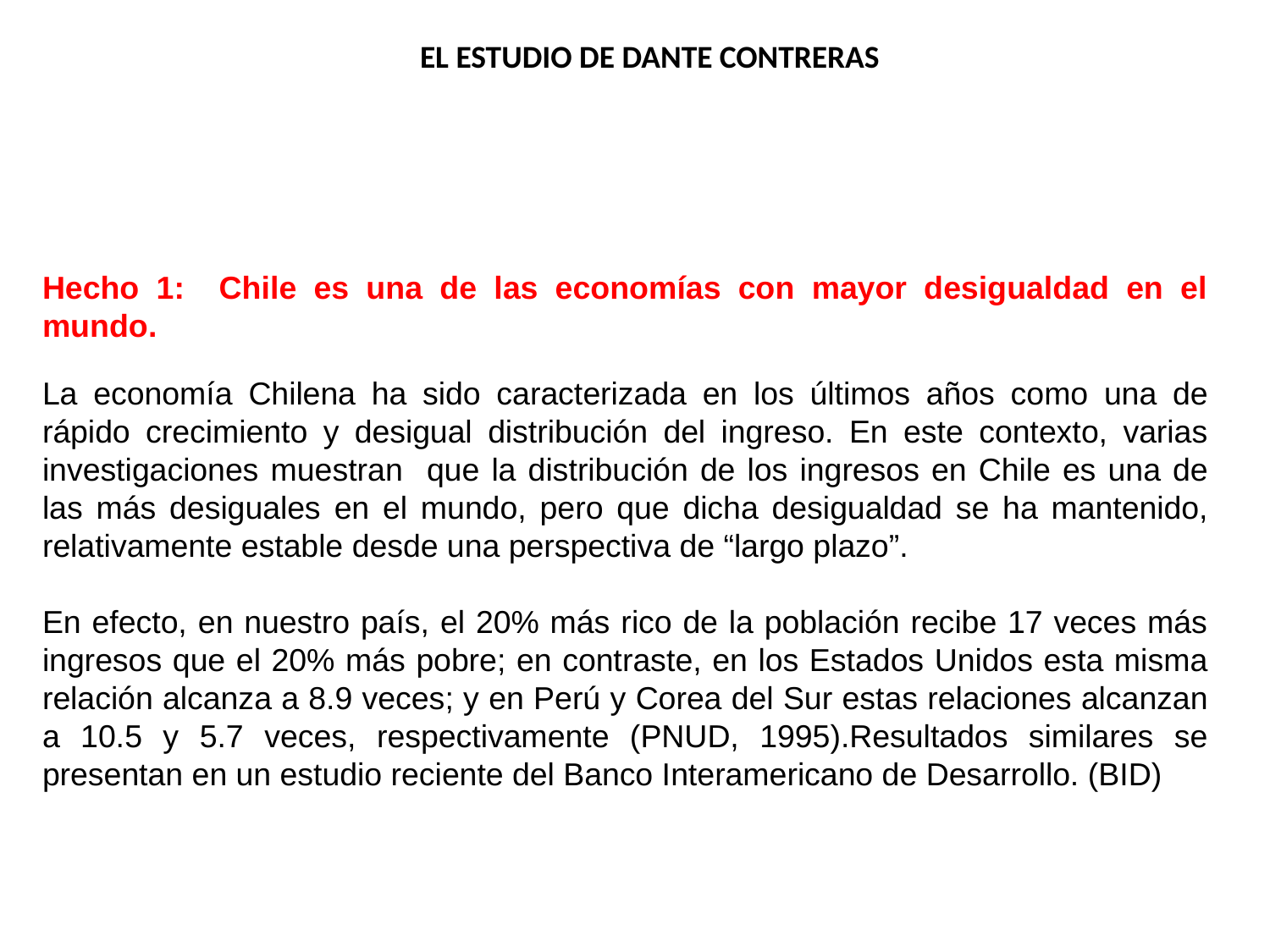

EL ESTUDIO DE DANTE CONTRERAS

Hecho 1:  Chile es una de las economías con mayor desigualdad en el mundo.

La economía Chilena ha sido caracterizada en los últimos años como una de rápido crecimiento y desigual distribución del ingreso. En este contexto, varias investigaciones muestran  que la distribución de los ingresos en Chile es una de las más desiguales en el mundo, pero que dicha desigualdad se ha mantenido, relativamente estable desde una perspectiva de “largo plazo”.

En efecto, en nuestro país, el 20% más rico de la población recibe 17 veces más ingresos que el 20% más pobre; en contraste, en los Estados Unidos esta misma relación alcanza a 8.9 veces; y en Perú y Corea del Sur estas relaciones alcanzan a 10.5 y 5.7 veces, respectivamente (PNUD, 1995).Resultados similares se presentan en un estudio reciente del Banco Interamericano de Desarrollo. (BID)